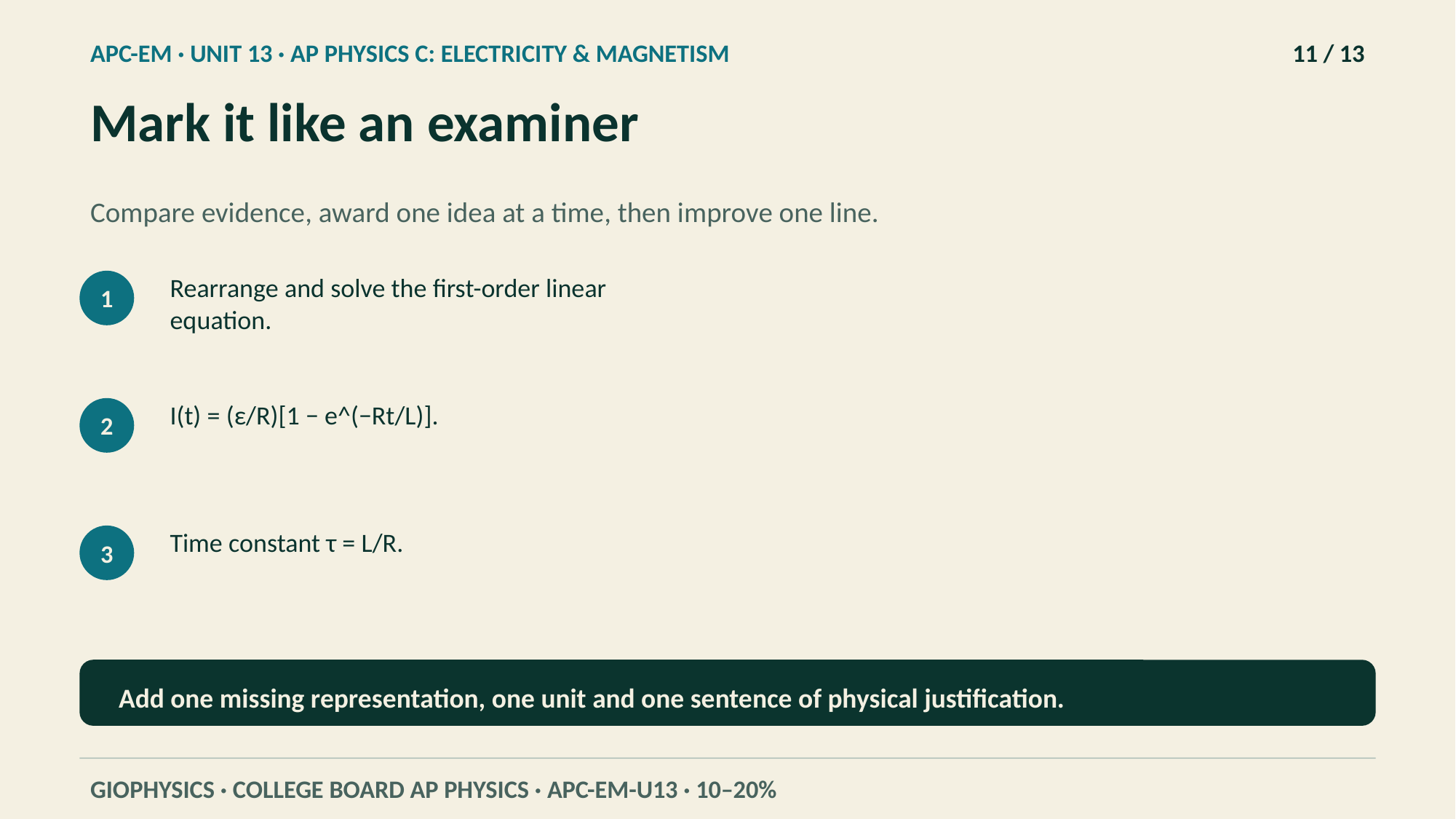

APC-EM · UNIT 13 · AP PHYSICS C: ELECTRICITY & MAGNETISM
11 / 13
Mark it like an examiner
Compare evidence, award one idea at a time, then improve one line.
Rearrange and solve the first-order linear equation.

1
I(t) = (ε/R)[1 − e^(−Rt/L)].

2
Time constant τ = L/R.

3

Add one missing representation, one unit and one sentence of physical justification.

GIOPHYSICS · COLLEGE BOARD AP PHYSICS · APC-EM-U13 · 10–20%